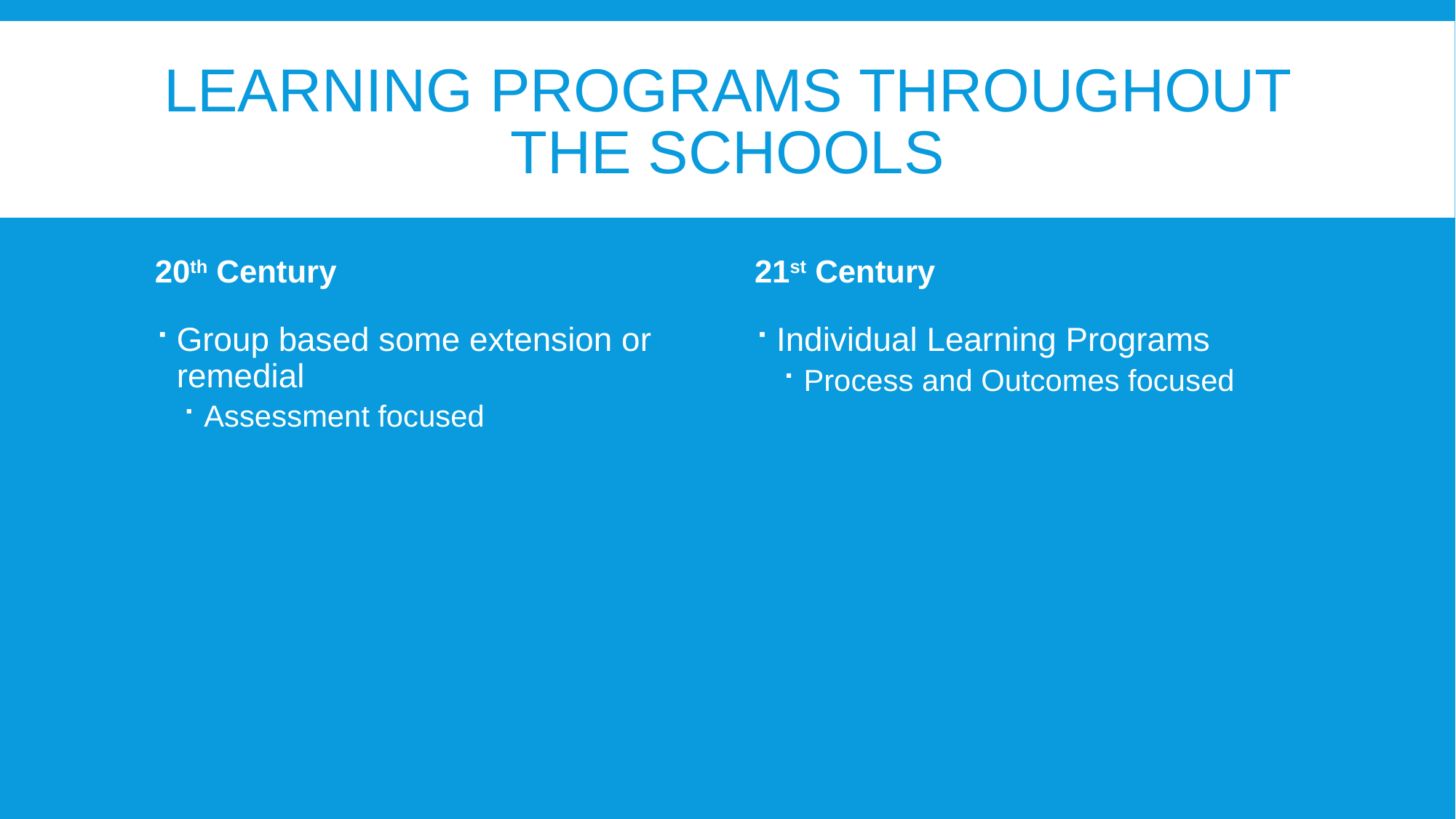

# Learning Programs throughout the schools
20th Century
21st Century
Individual Learning Programs
Process and Outcomes focused
Group based some extension or remedial
Assessment focused